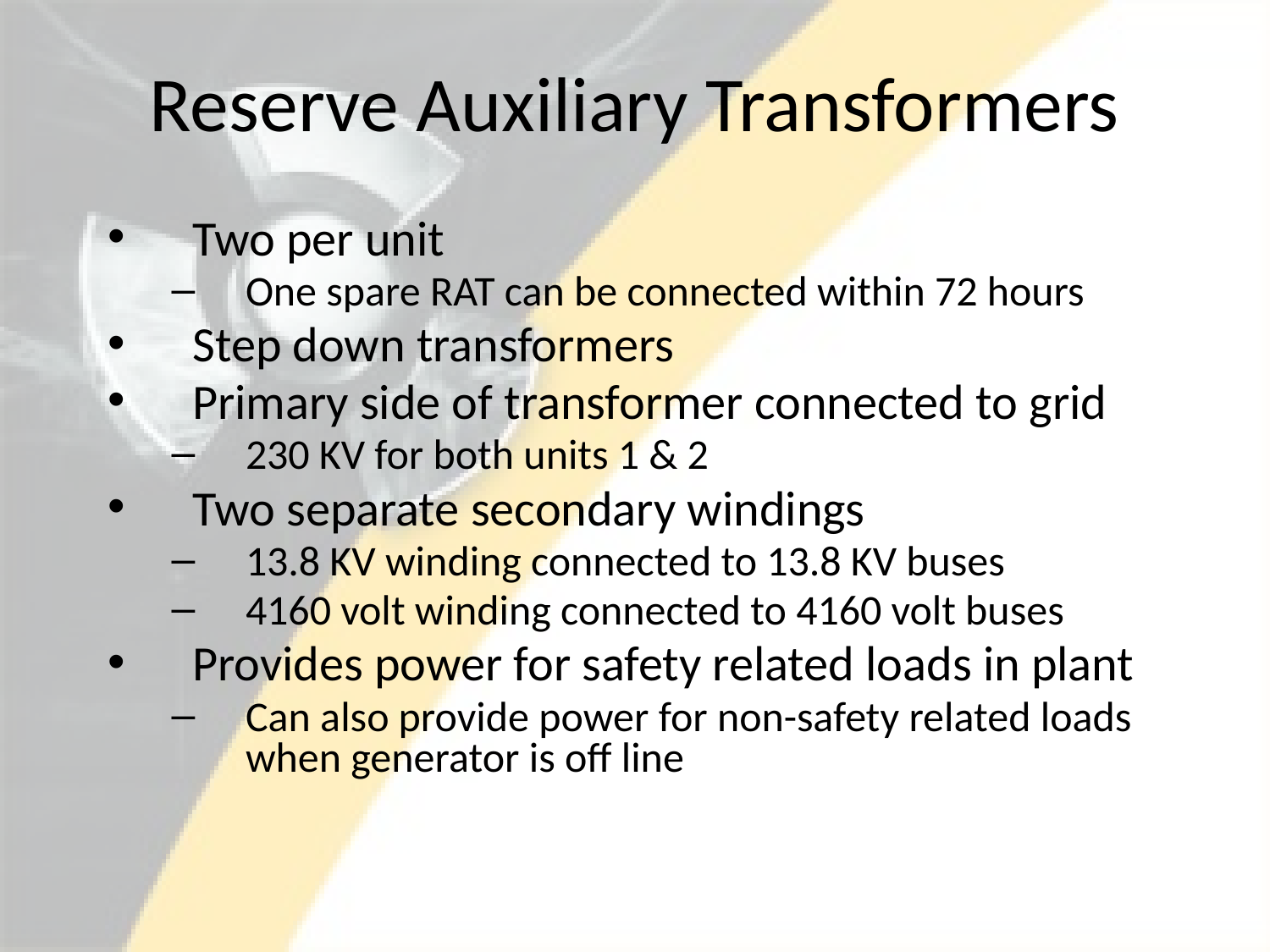

# Reserve Auxiliary Transformers
Two per unit
One spare RAT can be connected within 72 hours
Step down transformers
Primary side of transformer connected to grid
230 KV for both units 1 & 2
Two separate secondary windings
13.8 KV winding connected to 13.8 KV buses
4160 volt winding connected to 4160 volt buses
Provides power for safety related loads in plant
Can also provide power for non-safety related loads when generator is off line